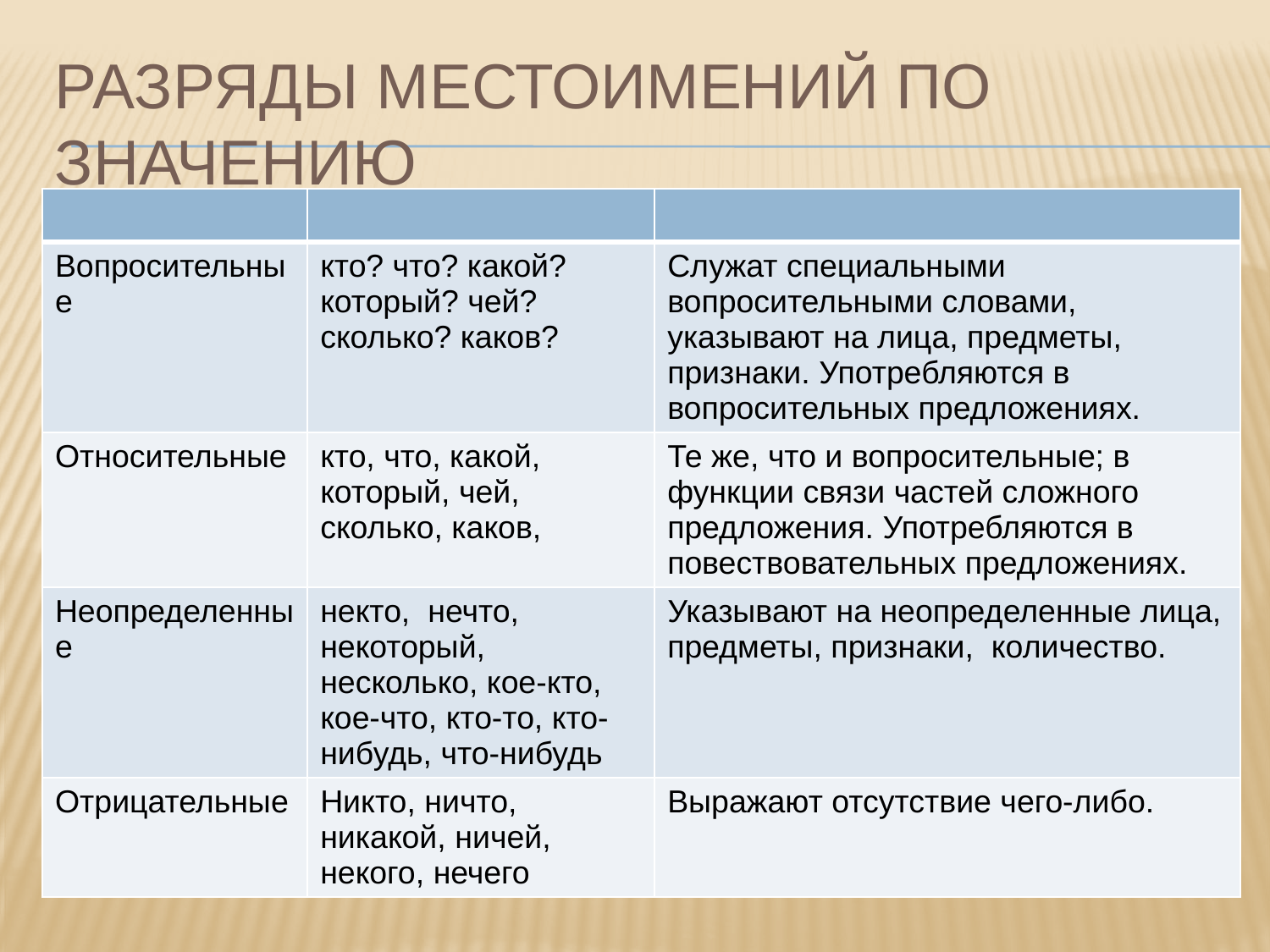

# Разряды местоимений по значению
|  |  |  |
| --- | --- | --- |
| Вопросительные | кто? что? какой? который? чей? сколько? каков? | Служат специальными вопросительными словами, указывают на лица, предметы, признаки. Употребляются в вопросительных предложениях. |
| Относительные | кто, что, какой, который, чей, сколько, каков, | Те же, что и вопросительные; в функции связи частей сложного предложения. Употребляются в повествовательных предложениях. |
| Неопределенные | некто, нечто, некоторый, несколько, кое-кто, кое-что, кто-то, кто-нибудь, что-нибудь | Указывают на неопределенные лица, предметы, признаки, количество. |
| Отрицательные | Никто, ничто, никакой, ничей, некого, нечего | Выражают отсутствие чего-либо. |